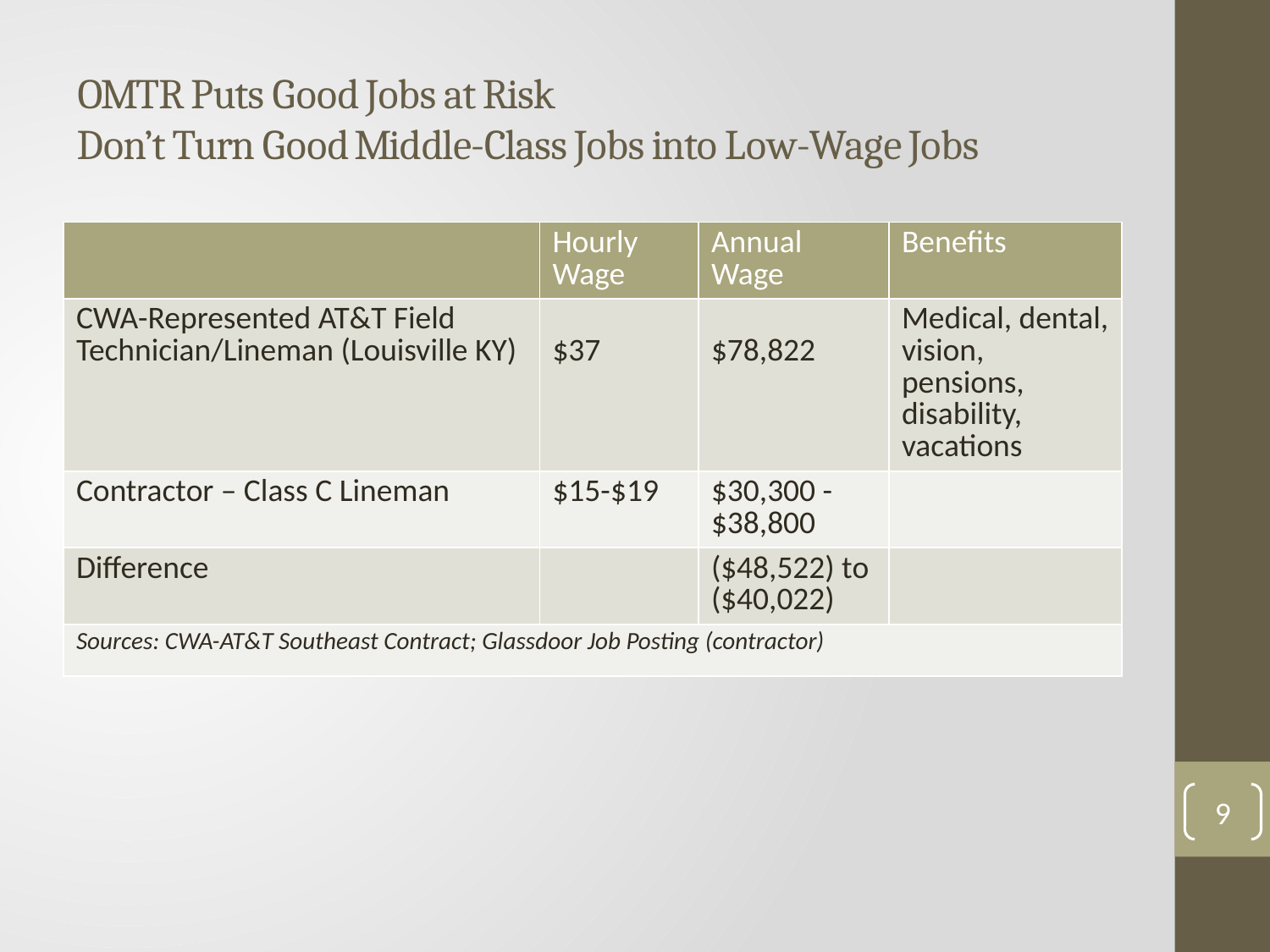

# OMTR Puts Good Jobs at Risk Don’t Turn Good Middle-Class Jobs into Low-Wage Jobs
|  | Hourly Wage | Annual Wage | Benefits |
| --- | --- | --- | --- |
| CWA-Represented AT&T Field Technician/Lineman (Louisville KY) | $37 | $78,822 | Medical, dental, vision, pensions, disability, vacations |
| Contractor – Class C Lineman | $15-$19 | $30,300 - $38,800 |  |
| Difference |  | ($48,522) to ($40,022) |  |
| Sources: CWA-AT&T Southeast Contract; Glassdoor Job Posting (contractor) |  |  |  |
9